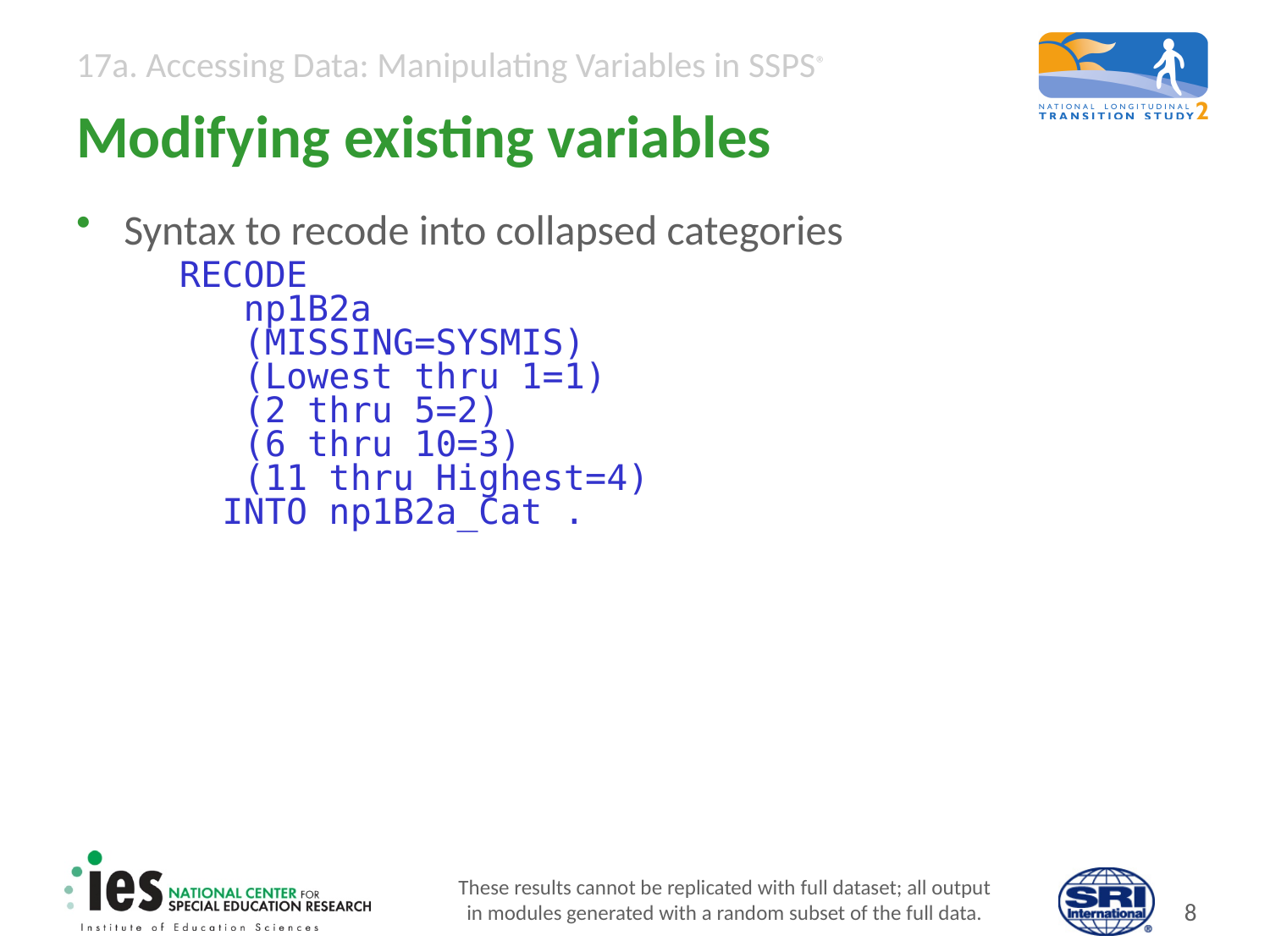

# Modifying existing variables
Syntax to recode into collapsed categories
	RECODE
   np1B2a
   (MISSING=SYSMIS)
   (Lowest thru 1=1)
   (2 thru 5=2)
   (6 thru 10=3)
   (11 thru Highest=4)
  INTO np1B2a_Cat .
These results cannot be replicated with full dataset; all output
in modules generated with a random subset of the full data.
8